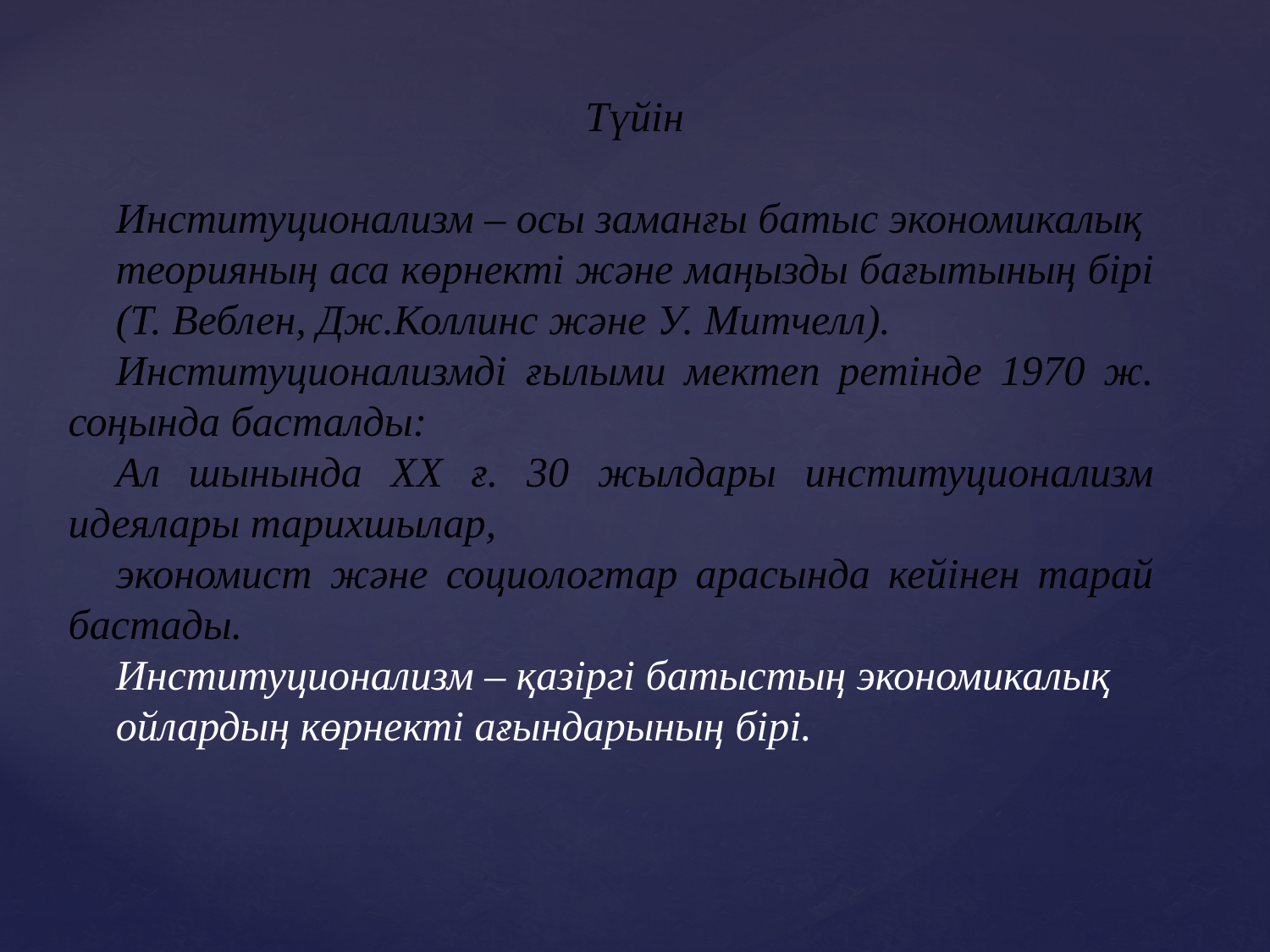

Түйін

Институционализм – осы заманғы батыс экономикалық
теорияның аса көрнекті және маңызды бағытының бірі
(Т. Веблен, Дж.Коллинс және У. Митчелл).
Институционализмді ғылыми мектеп ретінде 1970 ж. соңында басталды:
Ал шынында ХХ ғ. 30 жылдары институционализм идеялары тарихшылар,
экономист және социологтар арасында кейінен тарай бастады.
Институционализм – қазіргі батыстың экономикалық
ойлардың көрнекті ағындарының бірі.